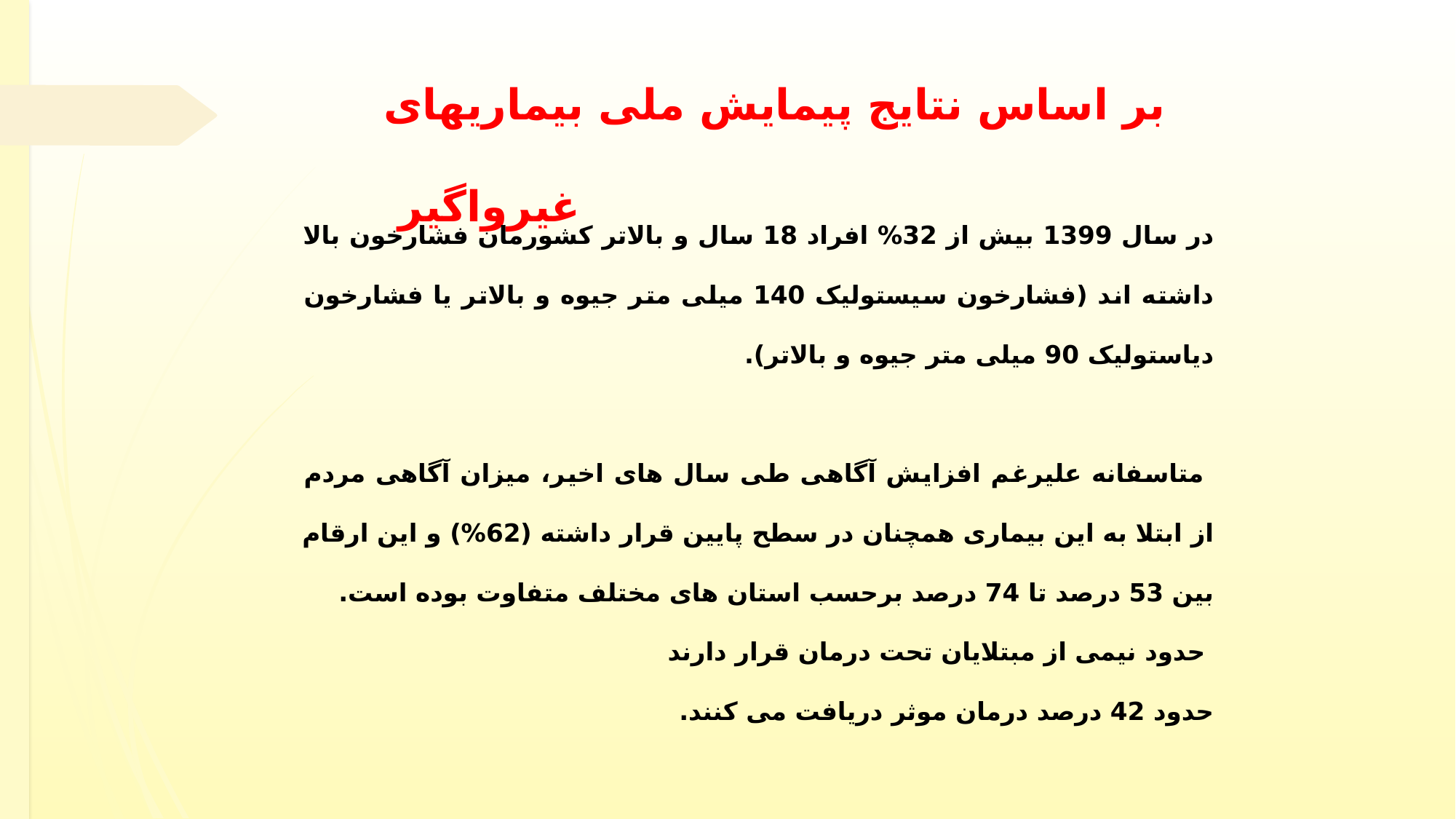

# بر اساس نتایج پیمایش ملی بیماریهای غیرواگیر
در سال 1399 بیش از 32% افراد 18 سال و بالاتر کشورمان فشارخون بالا داشته اند (فشارخون سیستولیک 140 میلی متر جیوه و بالاتر یا فشارخون دیاستولیک 90 میلی متر جیوه و بالاتر).

 متاسفانه علیرغم افزایش آگاهی طی سال های اخیر، میزان آگاهی مردم از ابتلا به این بیماری همچنان در سطح پایین قرار داشته (62%) و این ارقام بین 53 درصد تا 74 درصد برحسب استان های مختلف متفاوت بوده است.
 حدود نیمی از مبتلایان تحت درمان قرار دارند
حدود 42 درصد درمان موثر دریافت می کنند.